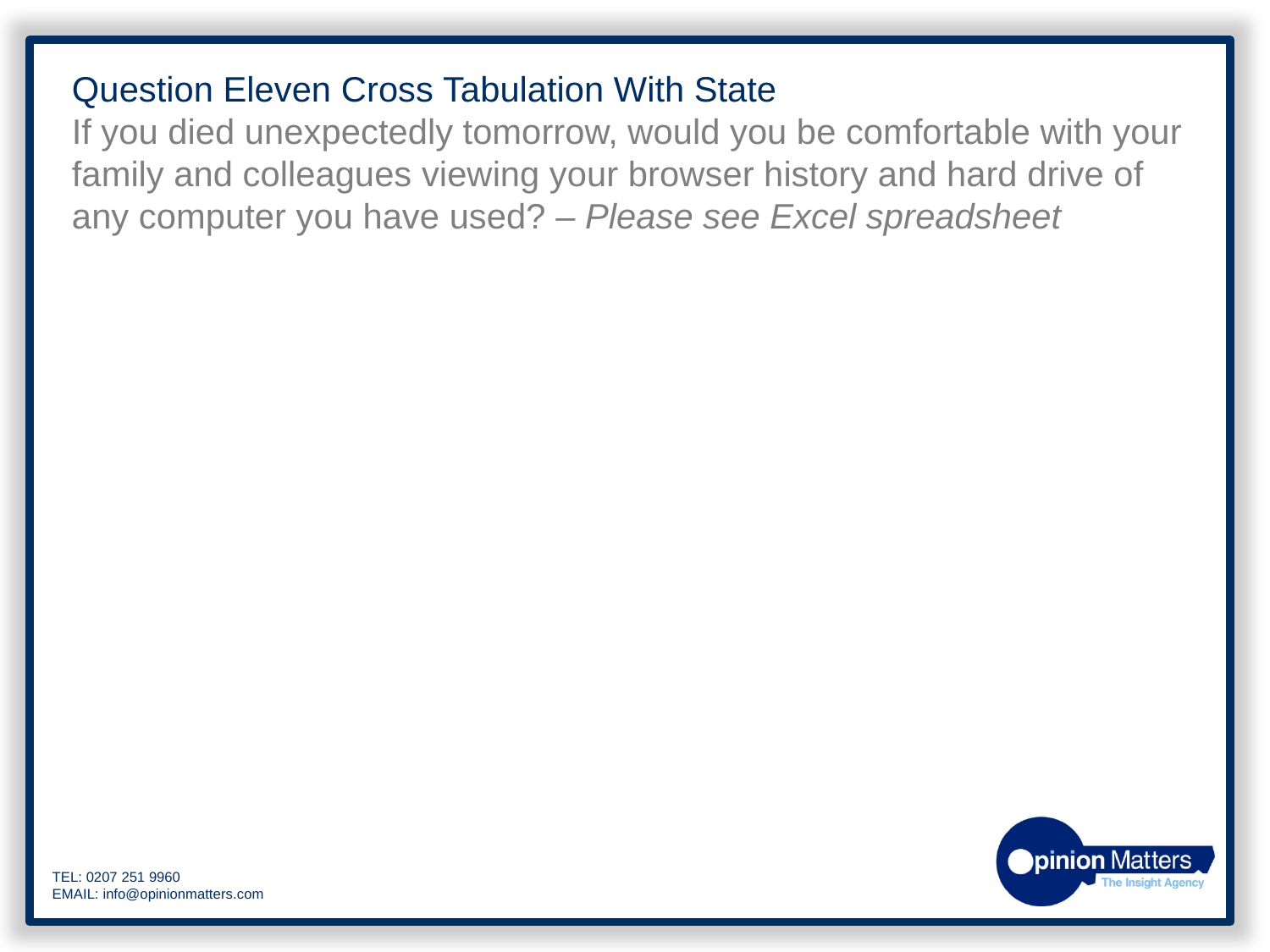

Question Eleven Cross Tabulation With State
If you died unexpectedly tomorrow, would you be comfortable with your family and colleagues viewing your browser history and hard drive of any computer you have used? – Please see Excel spreadsheet